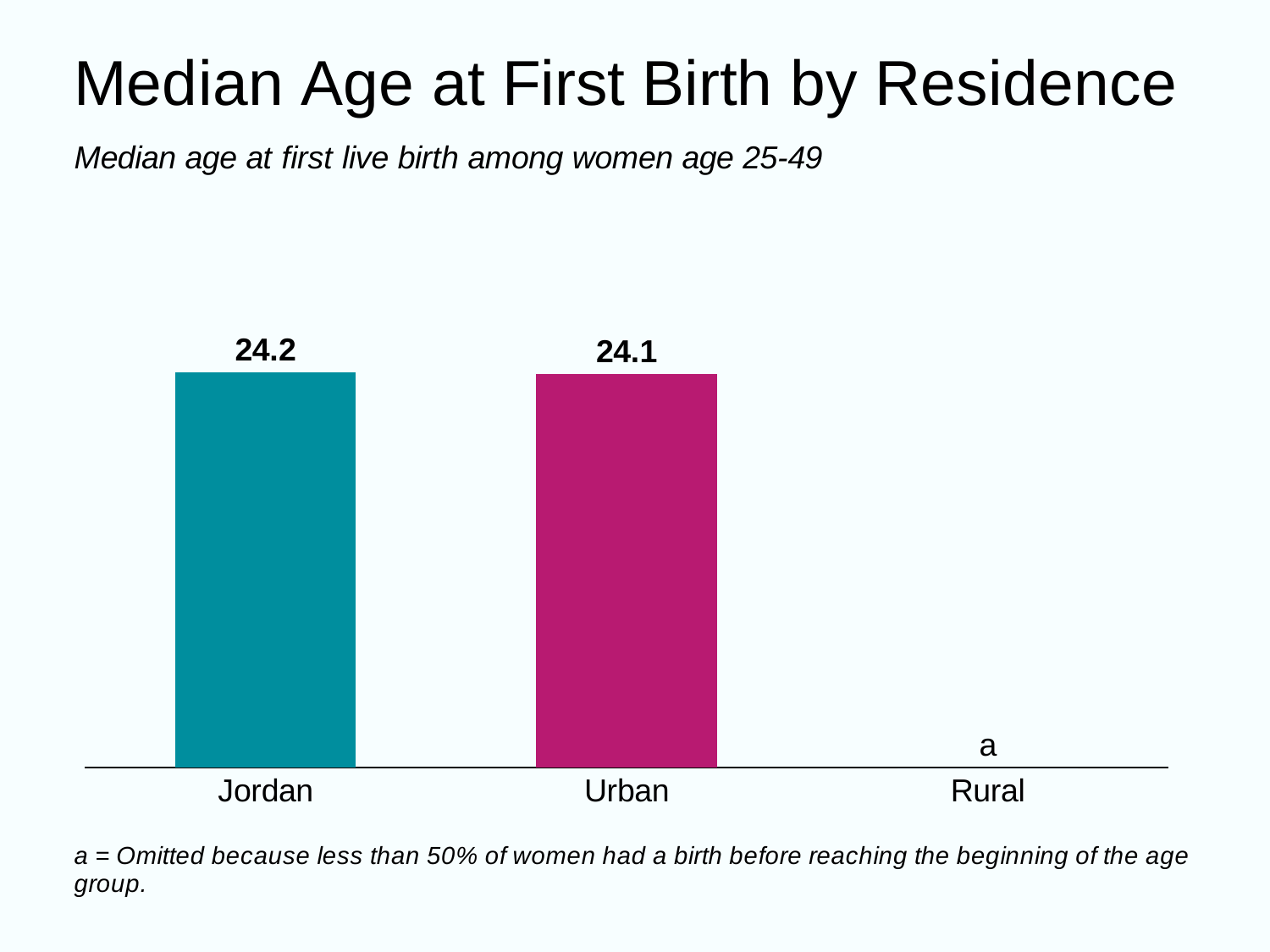

### Chart

| Category | Column1 |
|---|---|
| Jordan | 24.2 |
| Urban | 24.1 |
| Rural | 0.0 |